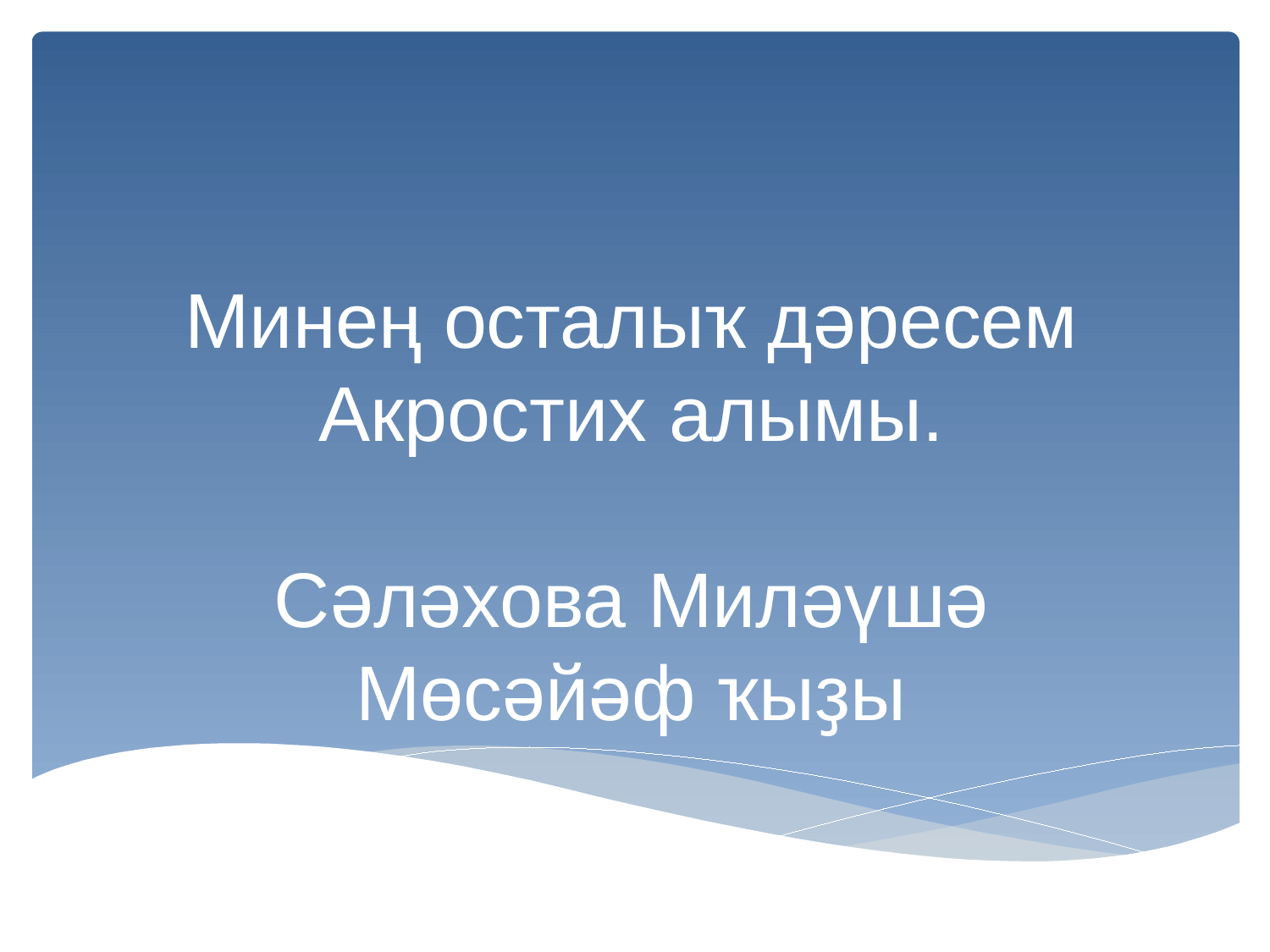

# Минең осталыҡ дәресем Акростих алымы. Сәләхова Миләүшә Мөсәйәф ҡыҙы